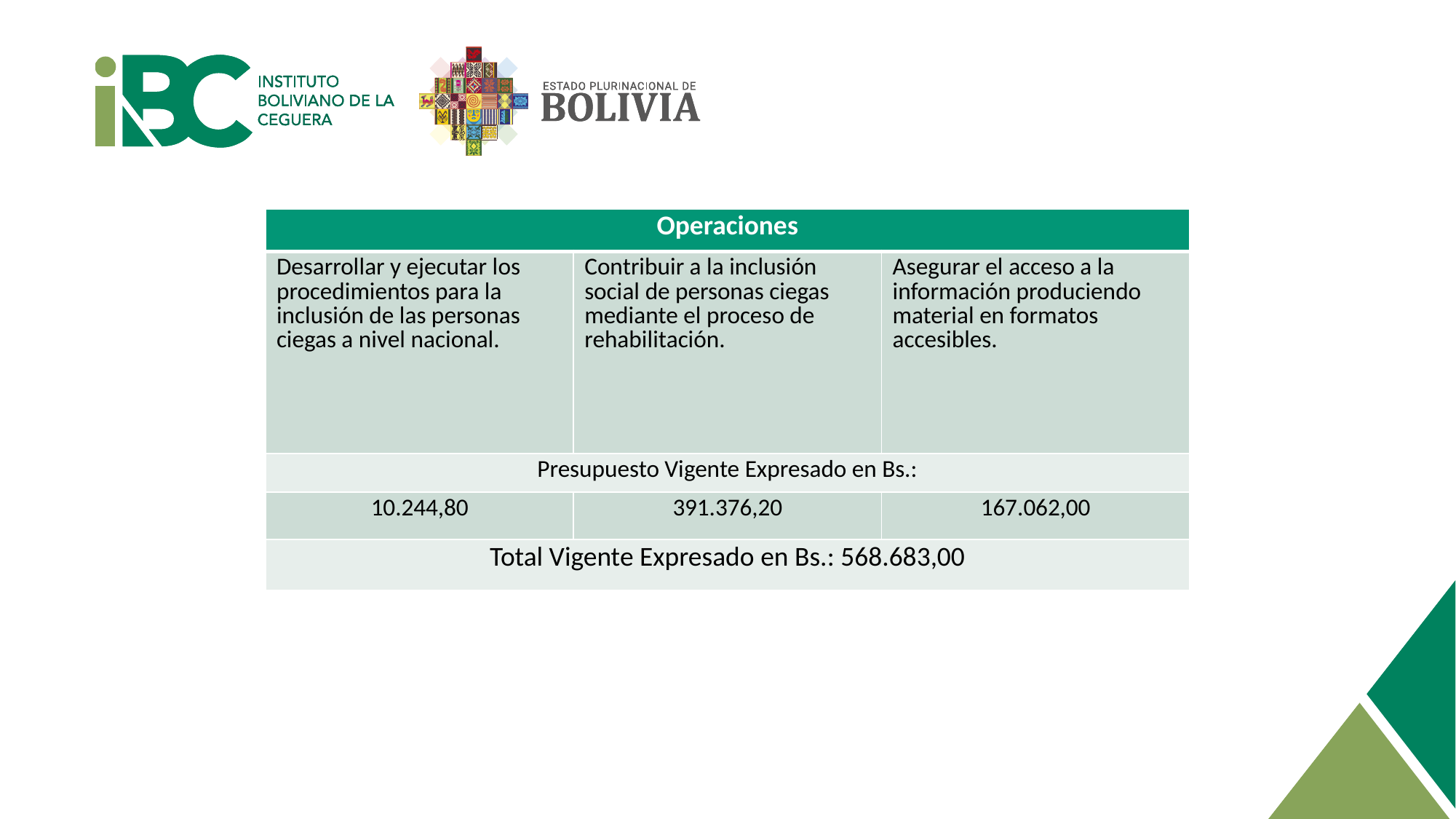

| Operaciones |  |  |
| --- | --- | --- |
| Desarrollar y ejecutar los procedimientos para la inclusión de las personas ciegas a nivel nacional. | Contribuir a la inclusión social de personas ciegas mediante el proceso de rehabilitación. | Asegurar el acceso a la información produciendo material en formatos accesibles. |
| Presupuesto Vigente Expresado en Bs.: |  |  |
| 10.244,80 | 391.376,20 | 167.062,00 |
| Total Vigente Expresado en Bs.: 568.683,00 |  |  |